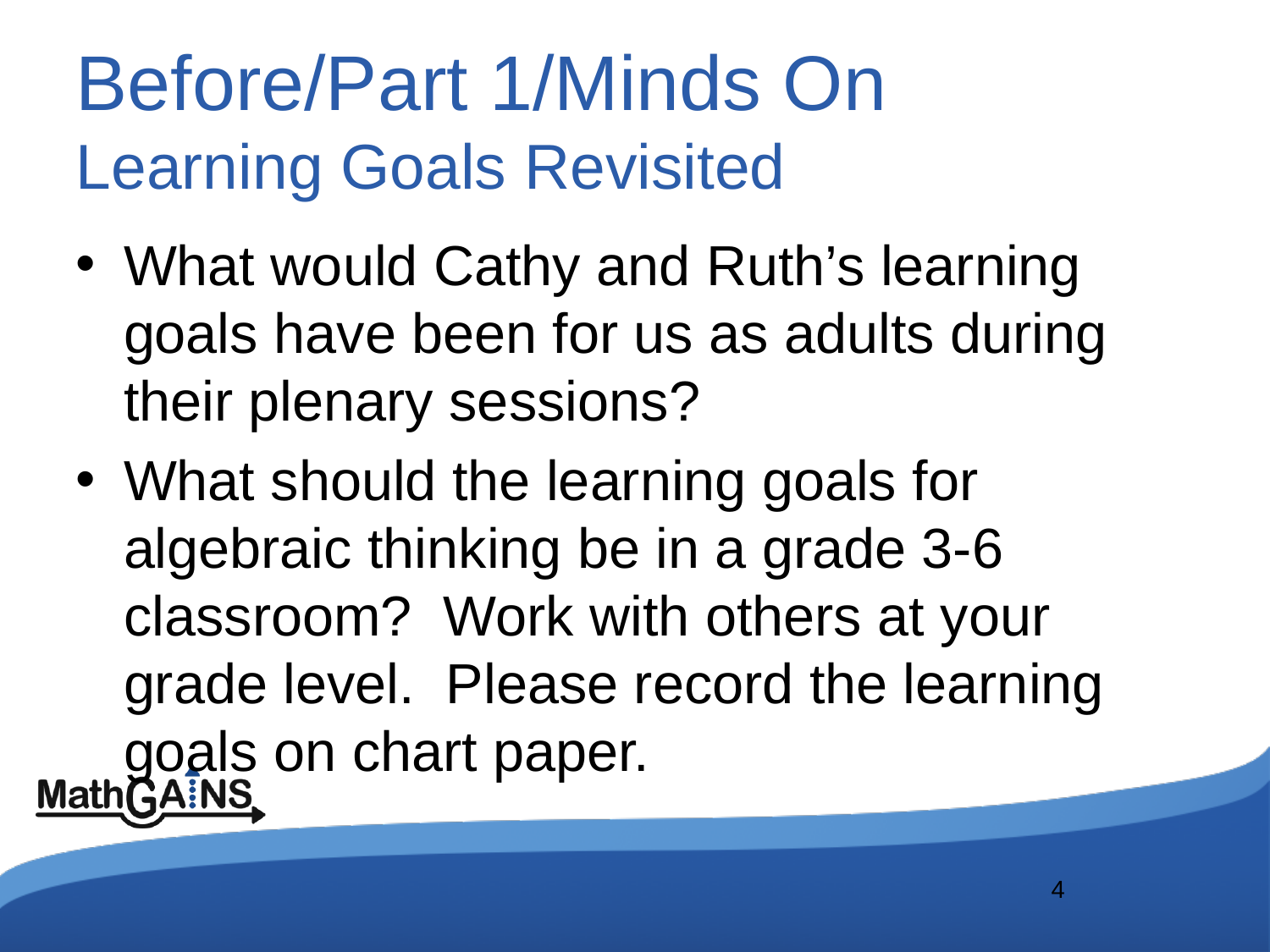

# Before/Part 1/Minds On Learning Goals Revisited
What would Cathy and Ruth’s learning goals have been for us as adults during their plenary sessions?
What should the learning goals for algebraic thinking be in a grade 3-6 classroom?  Work with others at your grade level.  Please record the learning goals on chart paper.
4